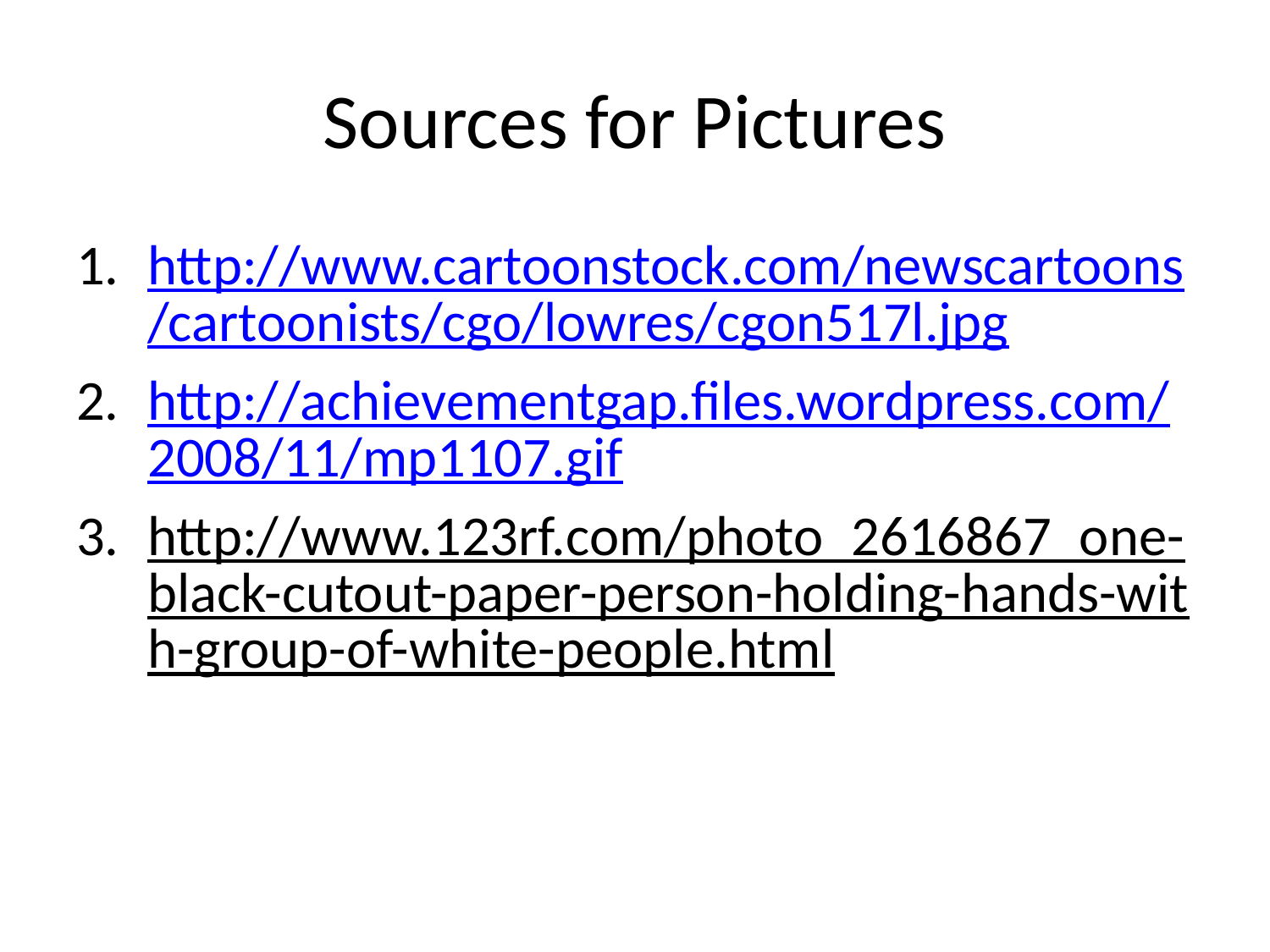

# Sources for Pictures
http://www.cartoonstock.com/newscartoons/cartoonists/cgo/lowres/cgon517l.jpg
http://achievementgap.files.wordpress.com/2008/11/mp1107.gif
http://www.123rf.com/photo_2616867_one-black-cutout-paper-person-holding-hands-with-group-of-white-people.html